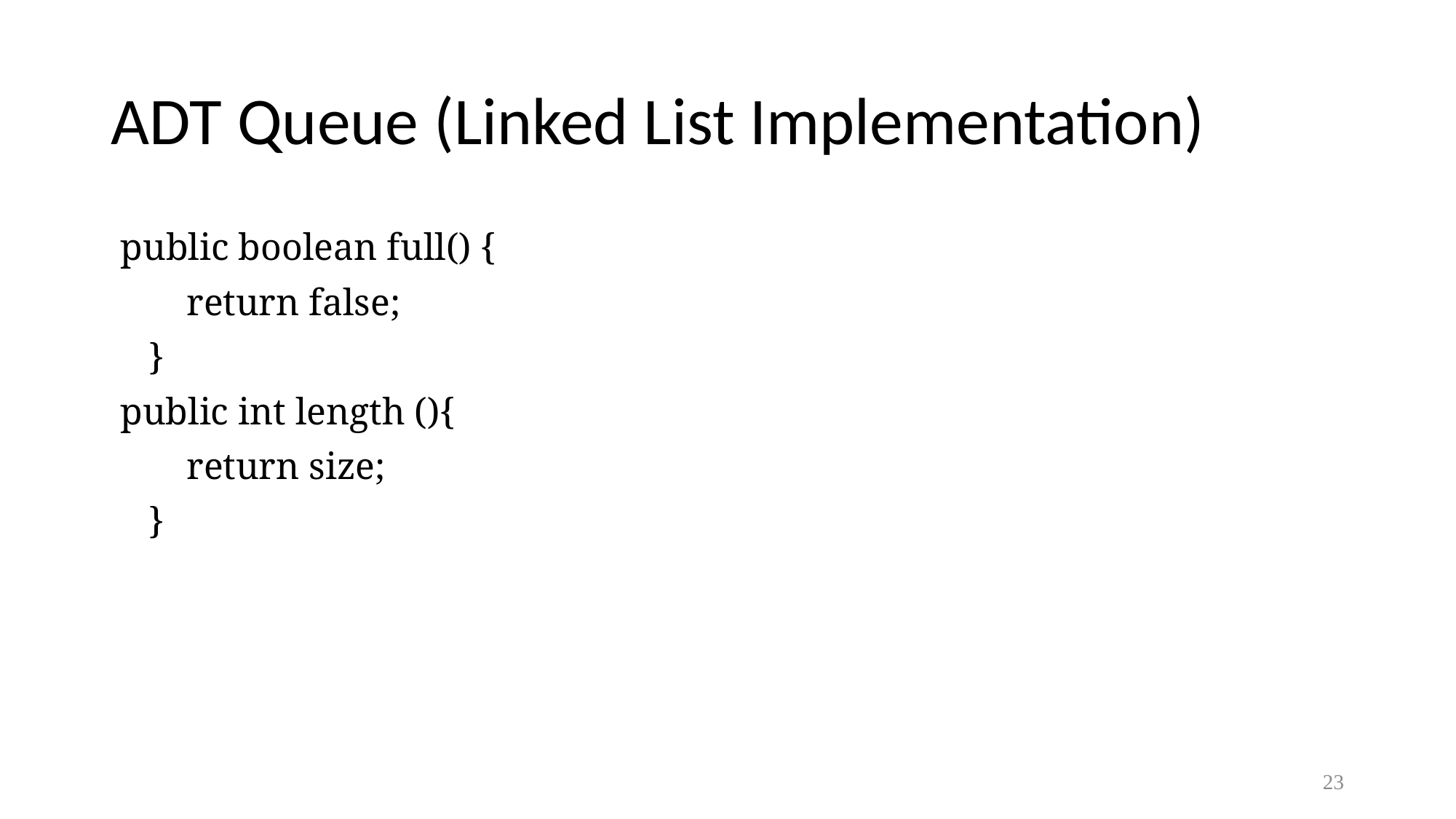

# ADT Queue (Linked List Implementation)
 public boolean full() {
        return false;
    }
 public int length (){
        return size;
    }
23